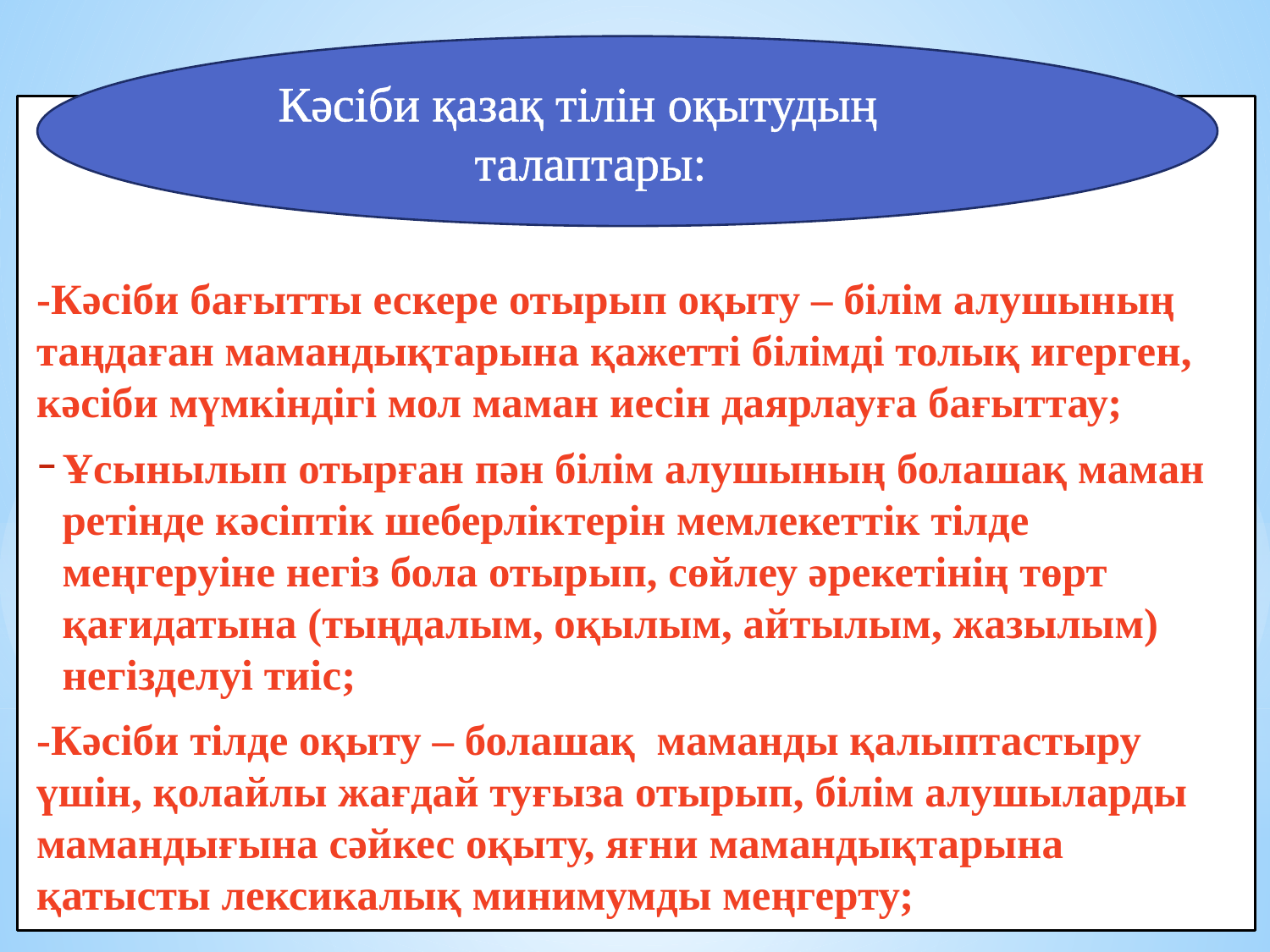

Кәсіби қазақ тілін оқытудың
                    талаптары:

-Кәсіби бағытты ескере отырып оқыту – білім алушының таңдаған мамандықтарына қажетті білімді толық игерген, кәсіби мүмкіндігі мол маман иесін даярлауға бағыттау;
Ұсынылып отырған пән білім алушының болашақ маман ретінде кәсіптік шеберліктерін мемлекеттік тілде меңгеруіне негіз бола отырып, сөйлеу әрекетінің төрт қағидатына (тыңдалым, оқылым, айтылым, жазылым) негізделуі тиіс;
-Кәсіби тілде оқыту – болашақ  маманды қалыптастыру үшін, қолайлы жағдай туғыза отырып, білім алушыларды мамандығына сәйкес оқыту, яғни мамандықтарына қатысты лексикалық минимумды меңгерту;

8